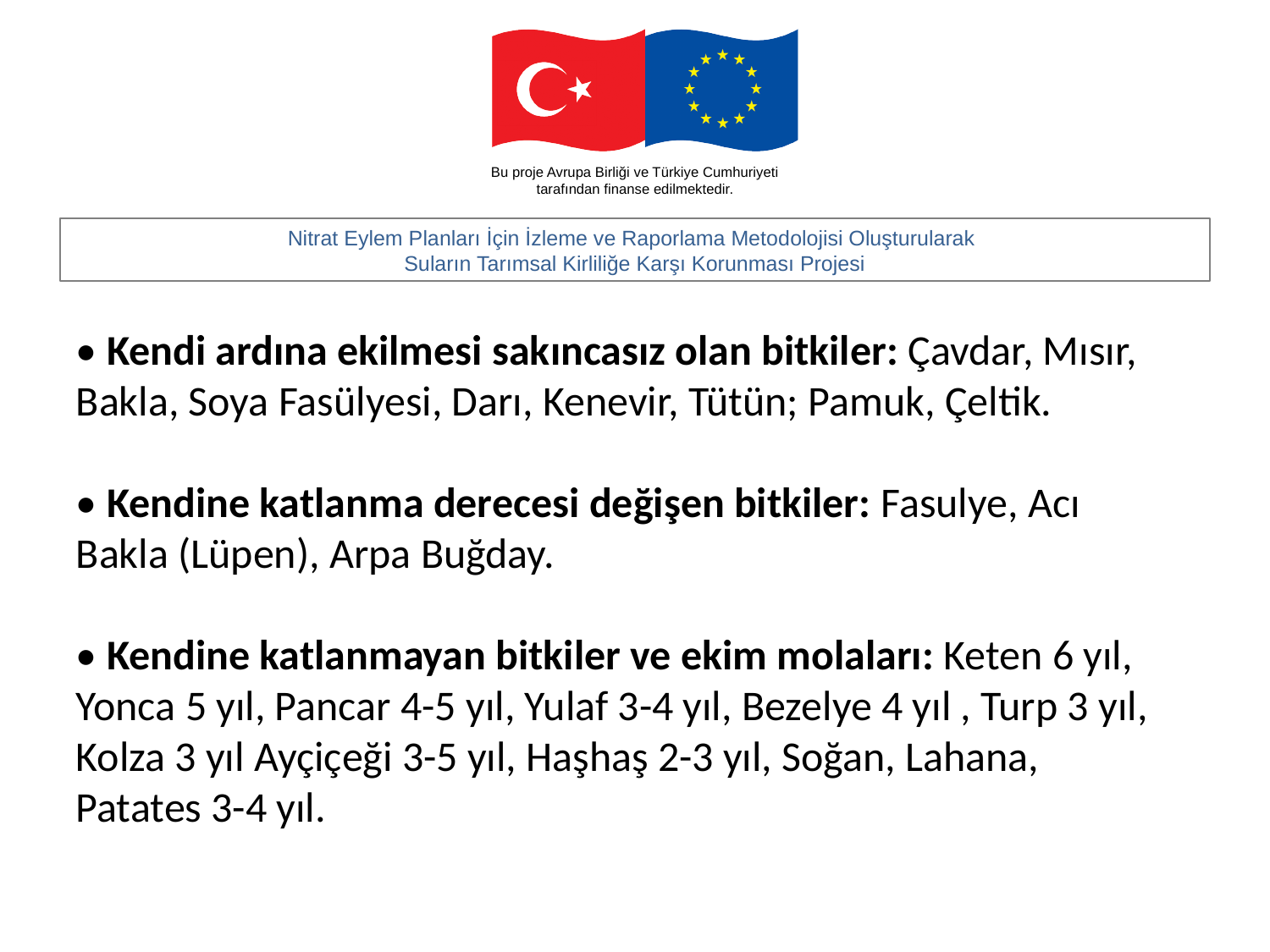

• Kendi ardına ekilmesi sakıncasız olan bitkiler: Çavdar, Mısır, Bakla, Soya Fasülyesi, Darı, Kenevir, Tütün; Pamuk, Çeltik.

• Kendine katlanma derecesi değişen bitkiler: Fasulye, Acı Bakla (Lüpen), Arpa Buğday.

• Kendine katlanmayan bitkiler ve ekim molaları: Keten 6 yıl, Yonca 5 yıl, Pancar 4-5 yıl, Yulaf 3-4 yıl, Bezelye 4 yıl , Turp 3 yıl, Kolza 3 yıl Ayçiçeği 3-5 yıl, Haşhaş 2-3 yıl, Soğan, Lahana, Patates 3-4 yıl.